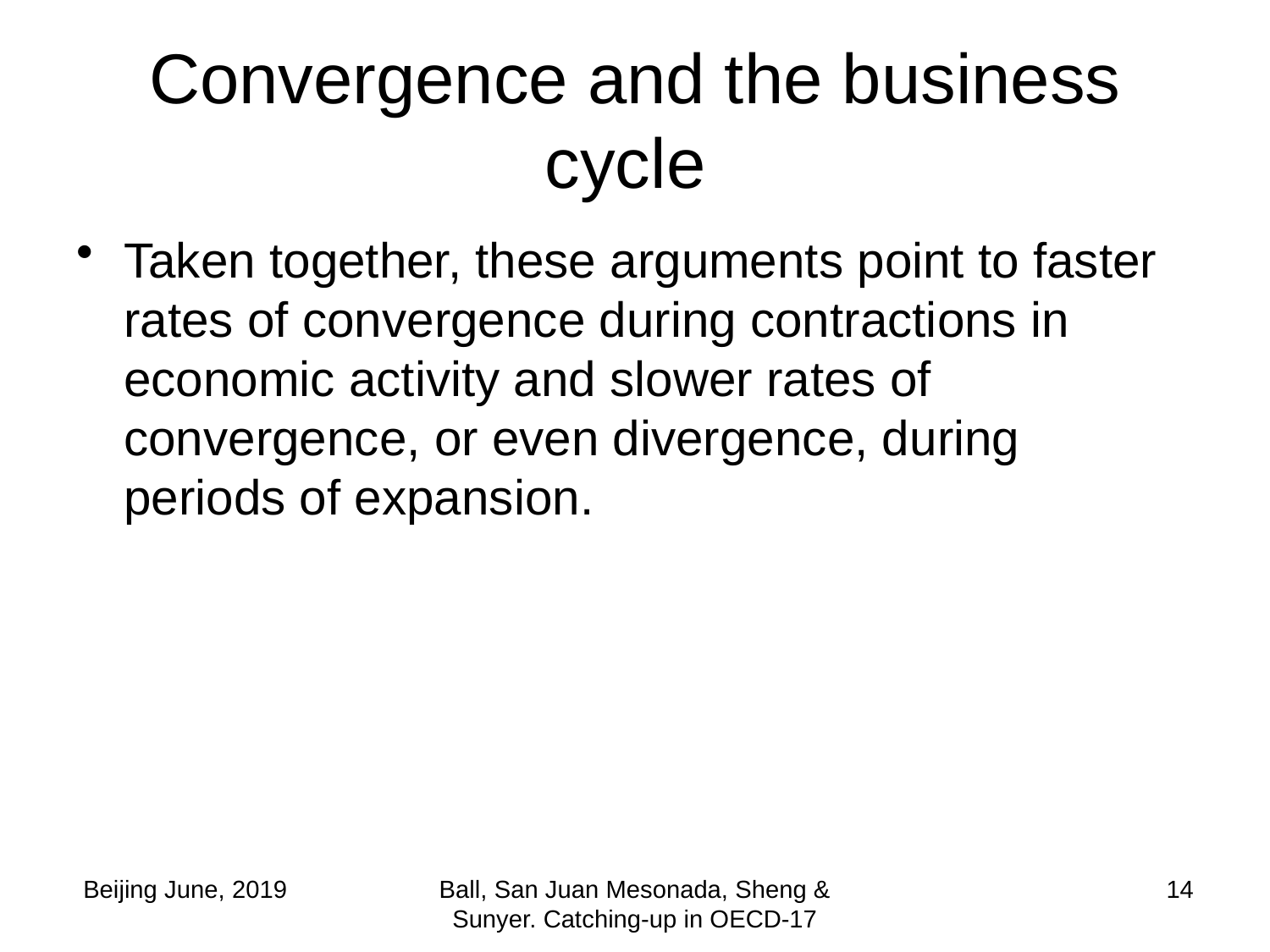

# Convergence and the business cycle
Taken together, these arguments point to faster rates of convergence during contractions in economic activity and slower rates of convergence, or even divergence, during periods of expansion.

 Beijing June, 2019
Ball, San Juan Mesonada, Sheng & Sunyer. Catching-up in OECD-17
14